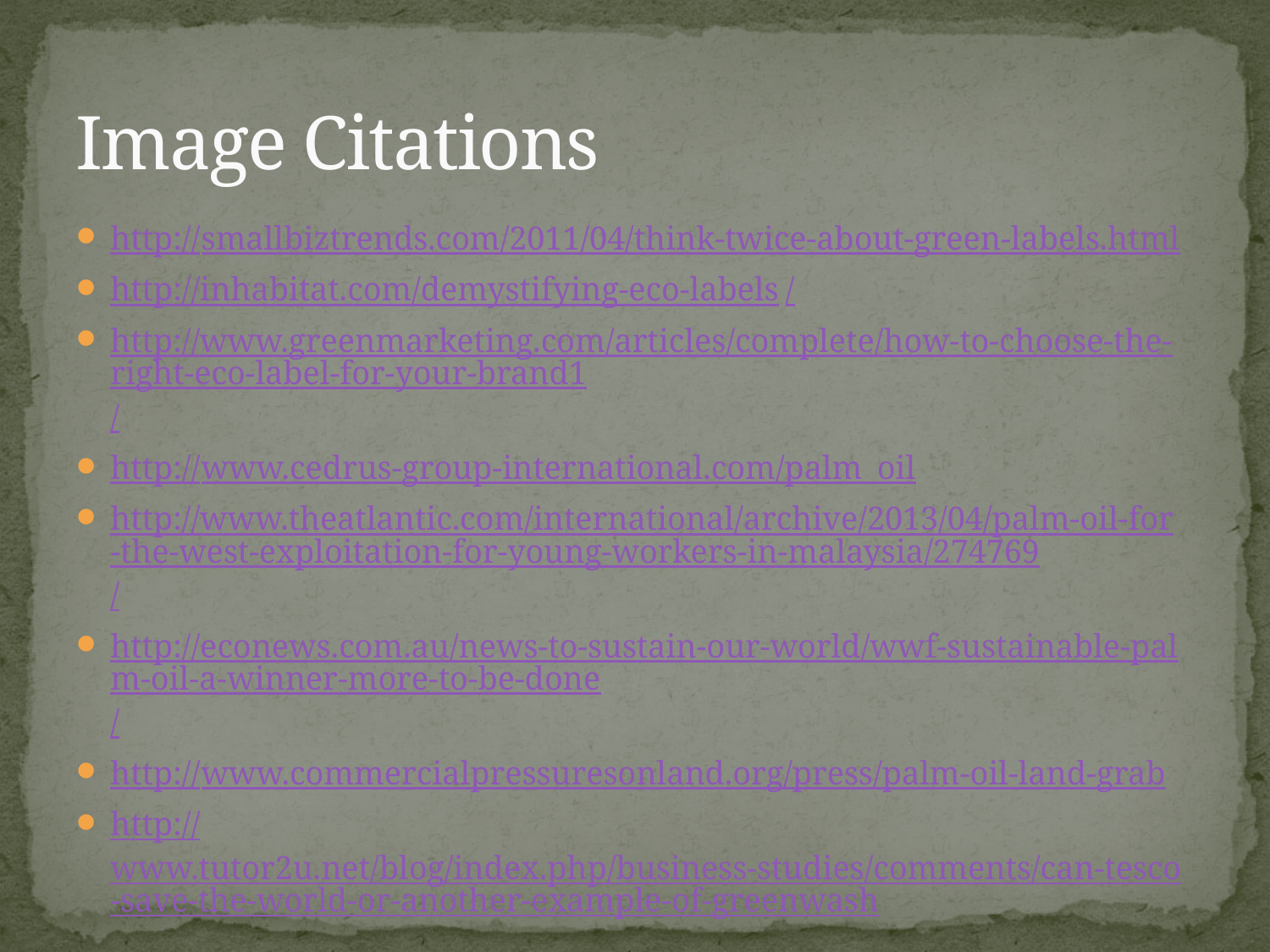

# Image Citations
http://smallbiztrends.com/2011/04/think-twice-about-green-labels.html
http://inhabitat.com/demystifying-eco-labels/
http://www.greenmarketing.com/articles/complete/how-to-choose-the-right-eco-label-for-your-brand1/
http://www.cedrus-group-international.com/palm_oil
http://www.theatlantic.com/international/archive/2013/04/palm-oil-for-the-west-exploitation-for-young-workers-in-malaysia/274769/
http://econews.com.au/news-to-sustain-our-world/wwf-sustainable-palm-oil-a-winner-more-to-be-done/
http://www.commercialpressuresonland.org/press/palm-oil-land-grab
http://www.tutor2u.net/blog/index.php/business-studies/comments/can-tesco-save-the-world-or-another-example-of-greenwash